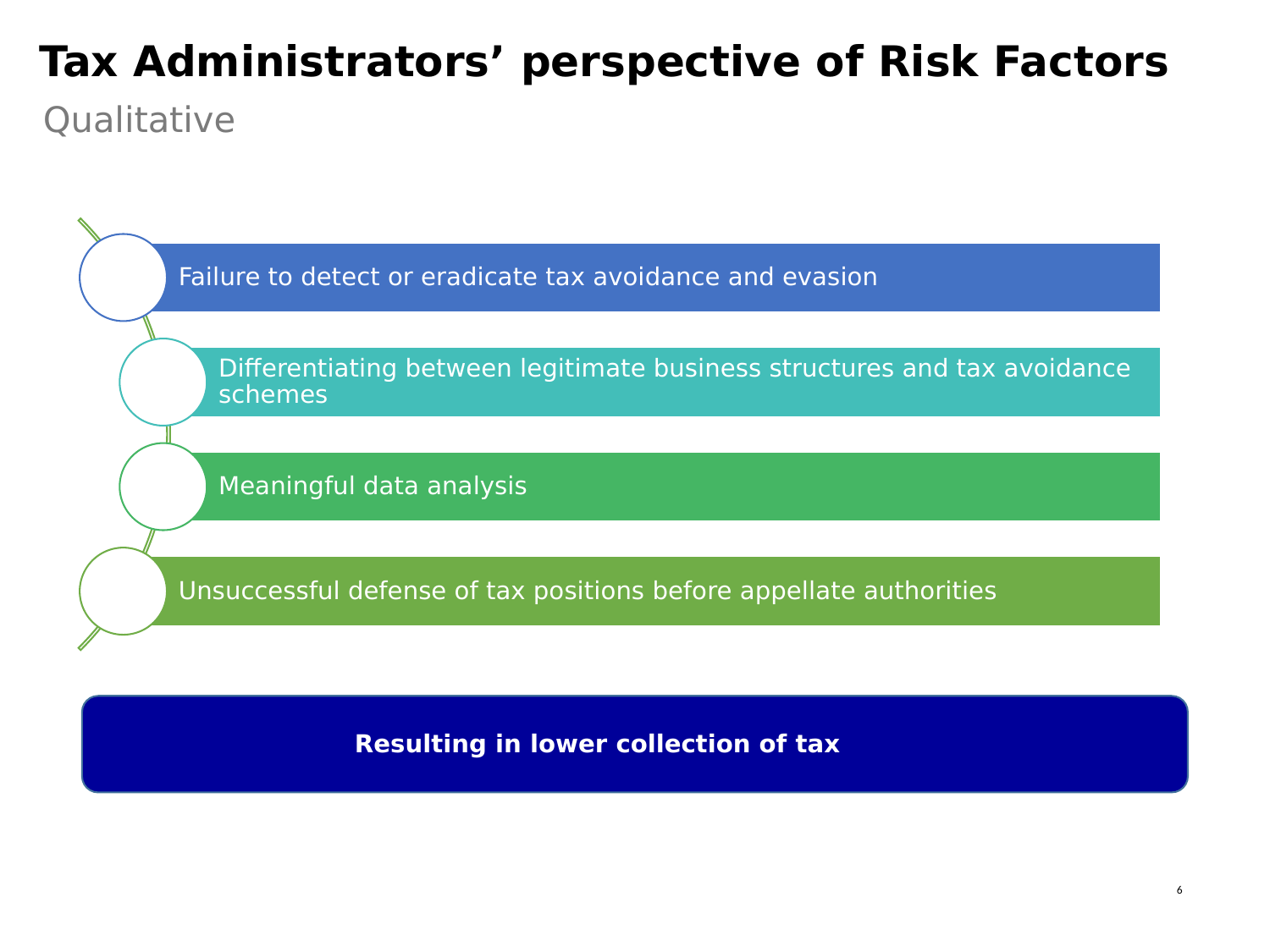

# Tax Administrators’ perspective of Risk Factors
Qualitative
Failure to detect or eradicate tax avoidance and evasion
Differentiating between legitimate business structures and tax avoidance schemes
Meaningful data analysis
Unsuccessful defense of tax positions before appellate authorities

Resulting in lower collection of tax